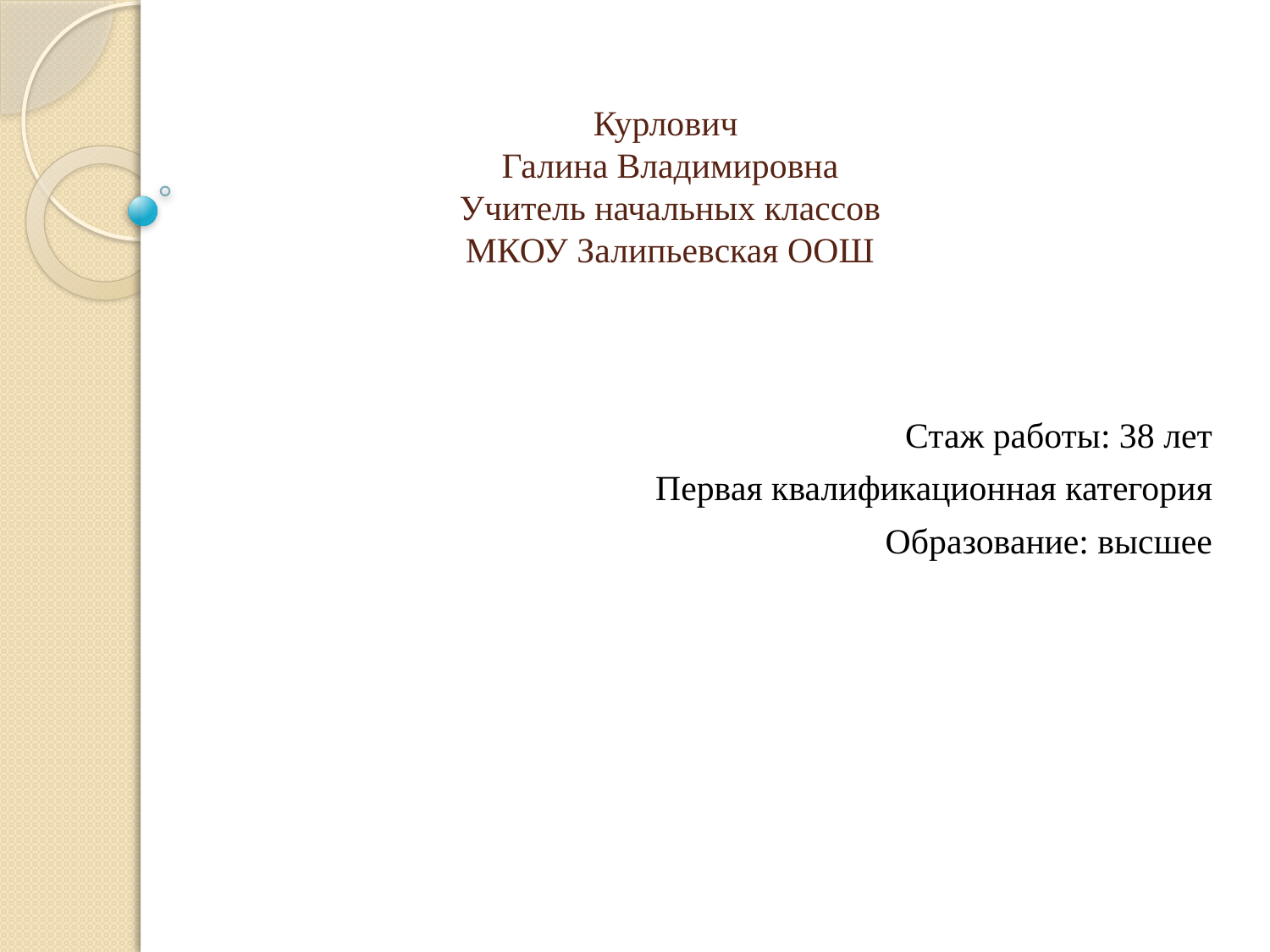

# Курлович Галина Владимировна Учитель начальных классов МКОУ Залипьевская ООШ
Стаж работы: 38 лет
Первая квалификационная категория
Образование: высшее